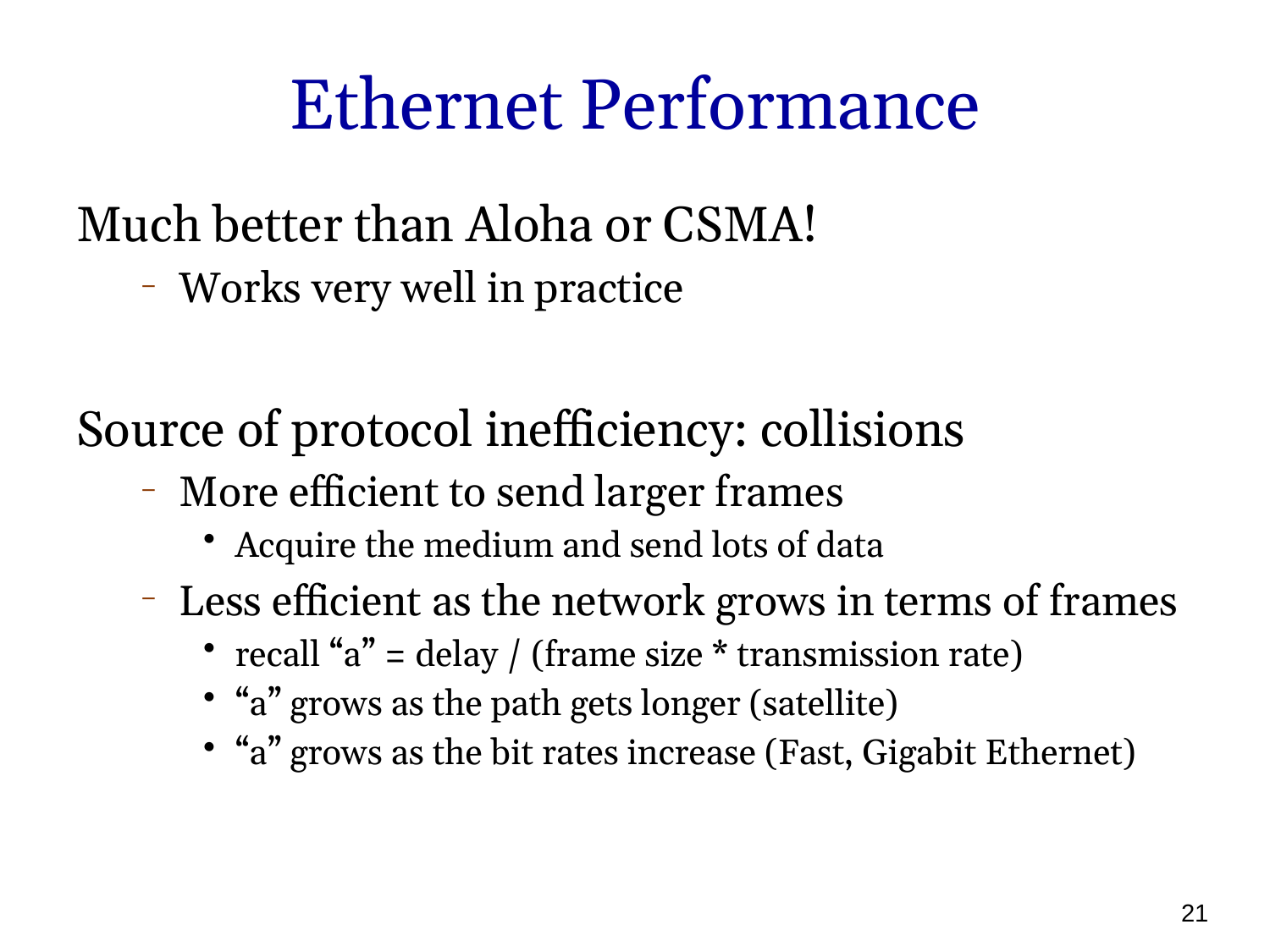

# Ethernet Performance
Much better than Aloha or CSMA!
Works very well in practice

Source of protocol inefficiency: collisions
More efficient to send larger frames
Acquire the medium and send lots of data
Less efficient as the network grows in terms of frames
recall “a” = delay / (frame size * transmission rate)
“a” grows as the path gets longer (satellite)
“a” grows as the bit rates increase (Fast, Gigabit Ethernet)
 21